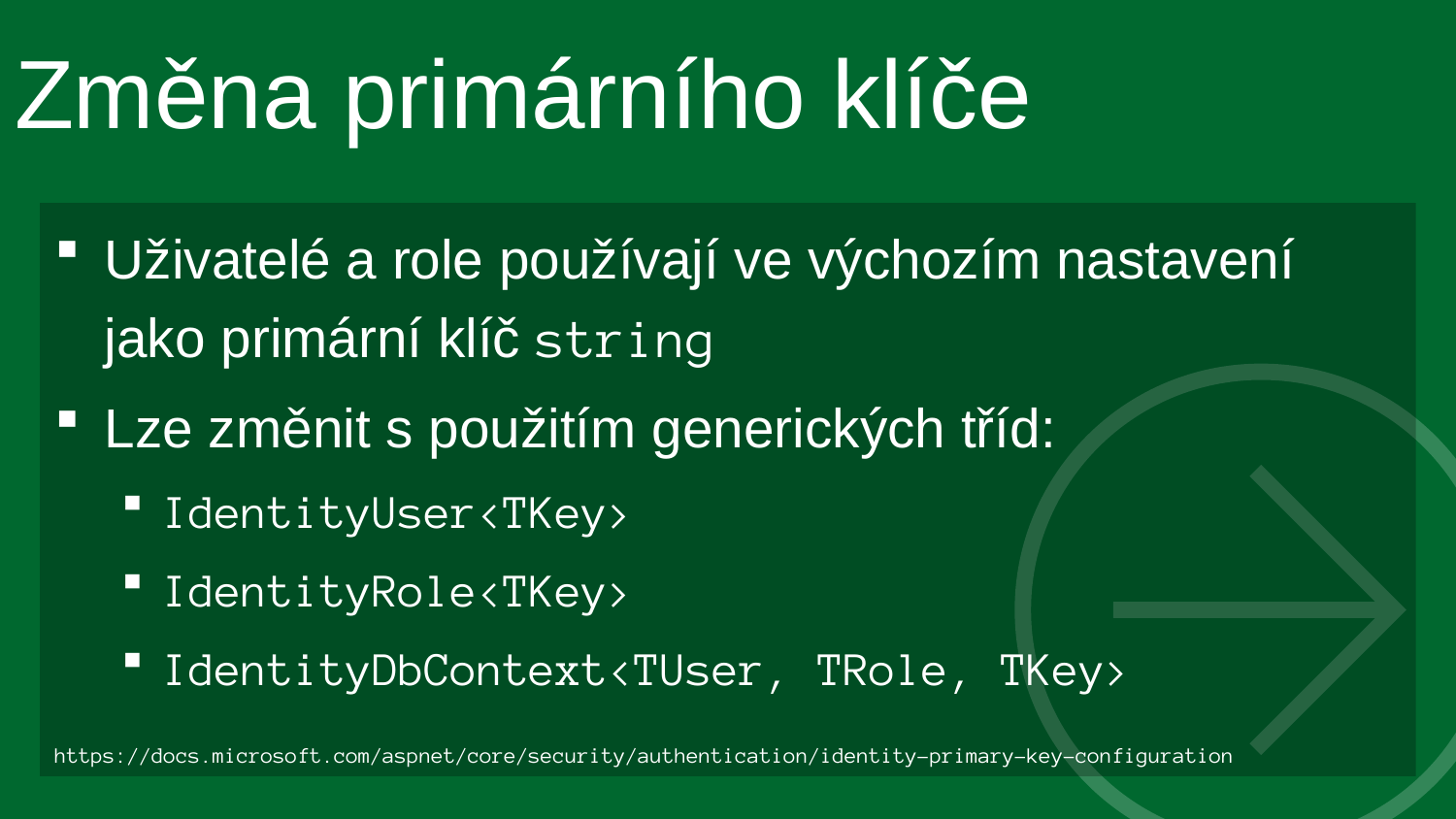

# Změna primárního klíče
Uživatelé a role používají ve výchozím nastavení jako primární klíč string
Lze změnit s použitím generických tříd:
IdentityUser<TKey>
IdentityRole<TKey>
IdentityDbContext<TUser, TRole, TKey>

https://docs.microsoft.com/aspnet/core/security/authentication/identity-primary-key-configuration